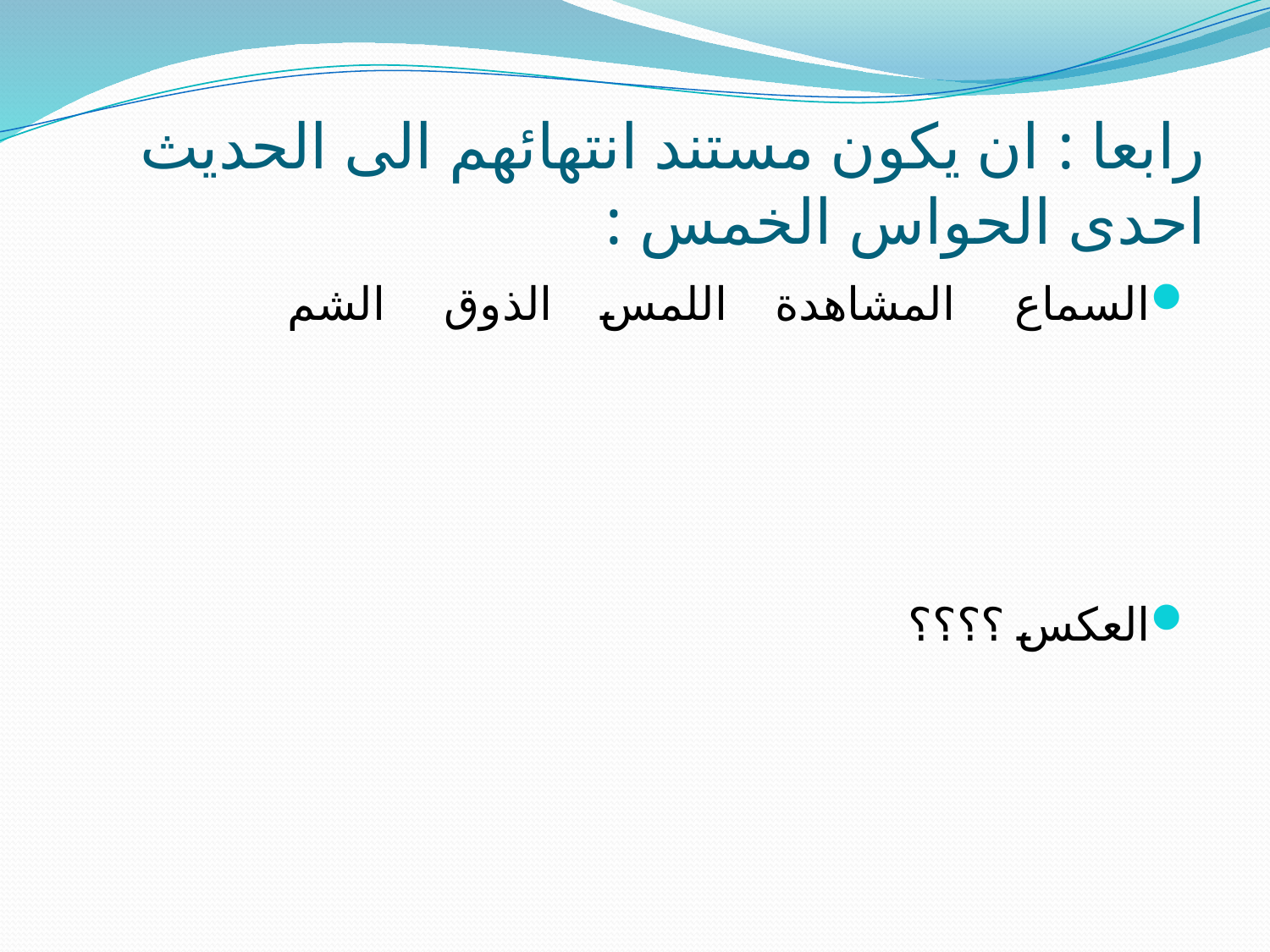

# رابعا : ان يكون مستند انتهائهم الى الحديث احدى الحواس الخمس :
السماع     المشاهدة    اللمس    الذوق     الشم

العكس ؟؟؟؟